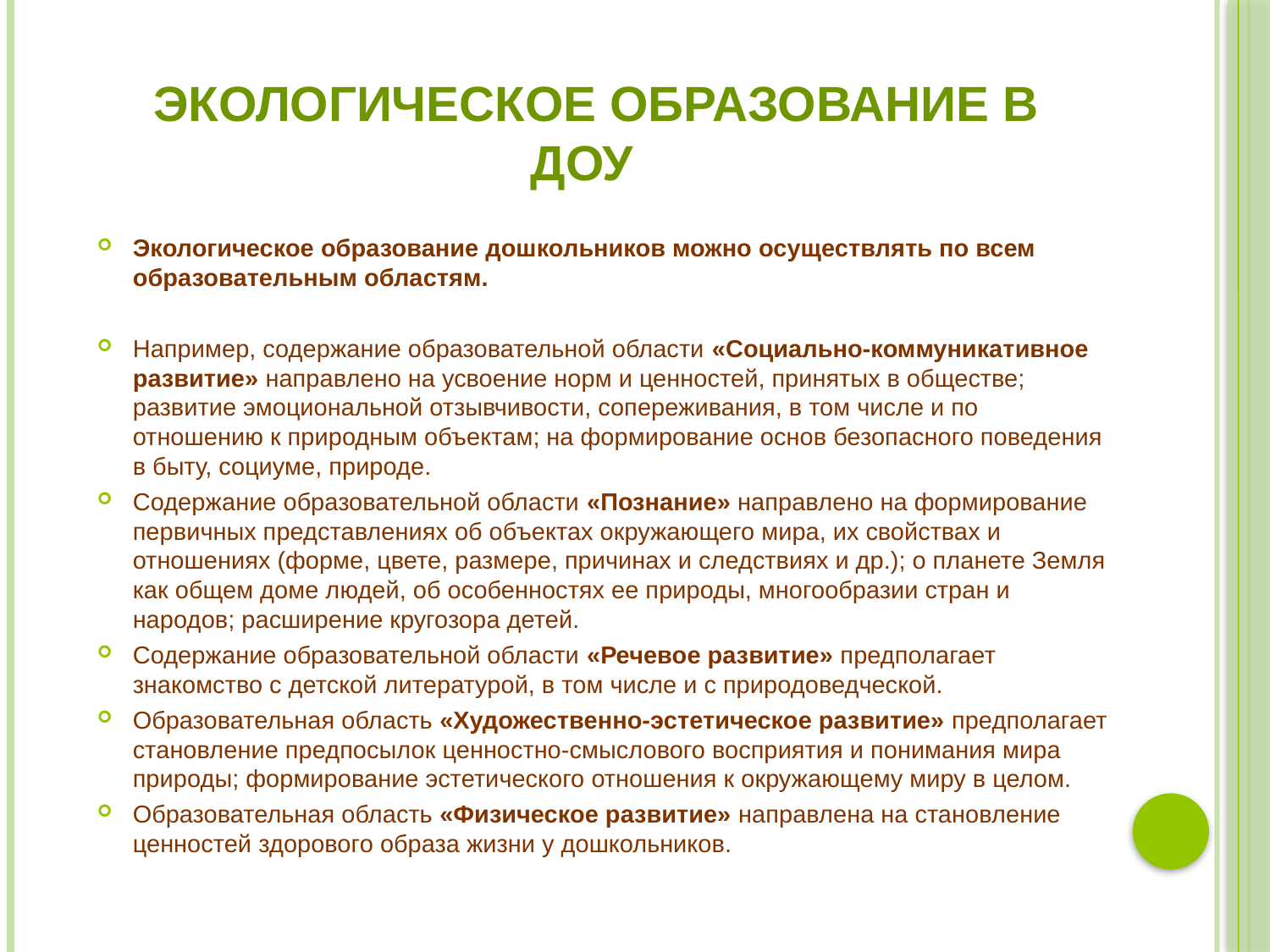

# Экологическое образование в ДОУ
Экологическое образование дошкольников можно осуществлять по всем образовательным областям.

Например, содержание образовательной области «Социально-коммуникативное развитие» направлено на усвоение норм и ценностей, принятых в обществе; развитие эмоциональной отзывчивости, сопереживания, в том числе и по отношению к природным объектам; на формирование основ безопасного поведения в быту, социуме, природе.
Содержание образовательной области «Познание» направлено на формирование первичных представлениях об объектах окружающего мира, их свойствах и отношениях (форме, цвете, размере, причинах и следствиях и др.); о планете Земля как общем доме людей, об особенностях ее природы, многообразии стран и народов; расширение кругозора детей.
Содержание образовательной области «Речевое развитие» предполагает знакомство с детской литературой, в том числе и с природоведческой.
Образовательная область «Художественно-эстетическое развитие» предполагает становление предпосылок ценностно-смыслового восприятия и понимания мира природы; формирование эстетического отношения к окружающему миру в целом.
Образовательная область «Физическое развитие» направлена на становление ценностей здорового образа жизни у дошкольников.